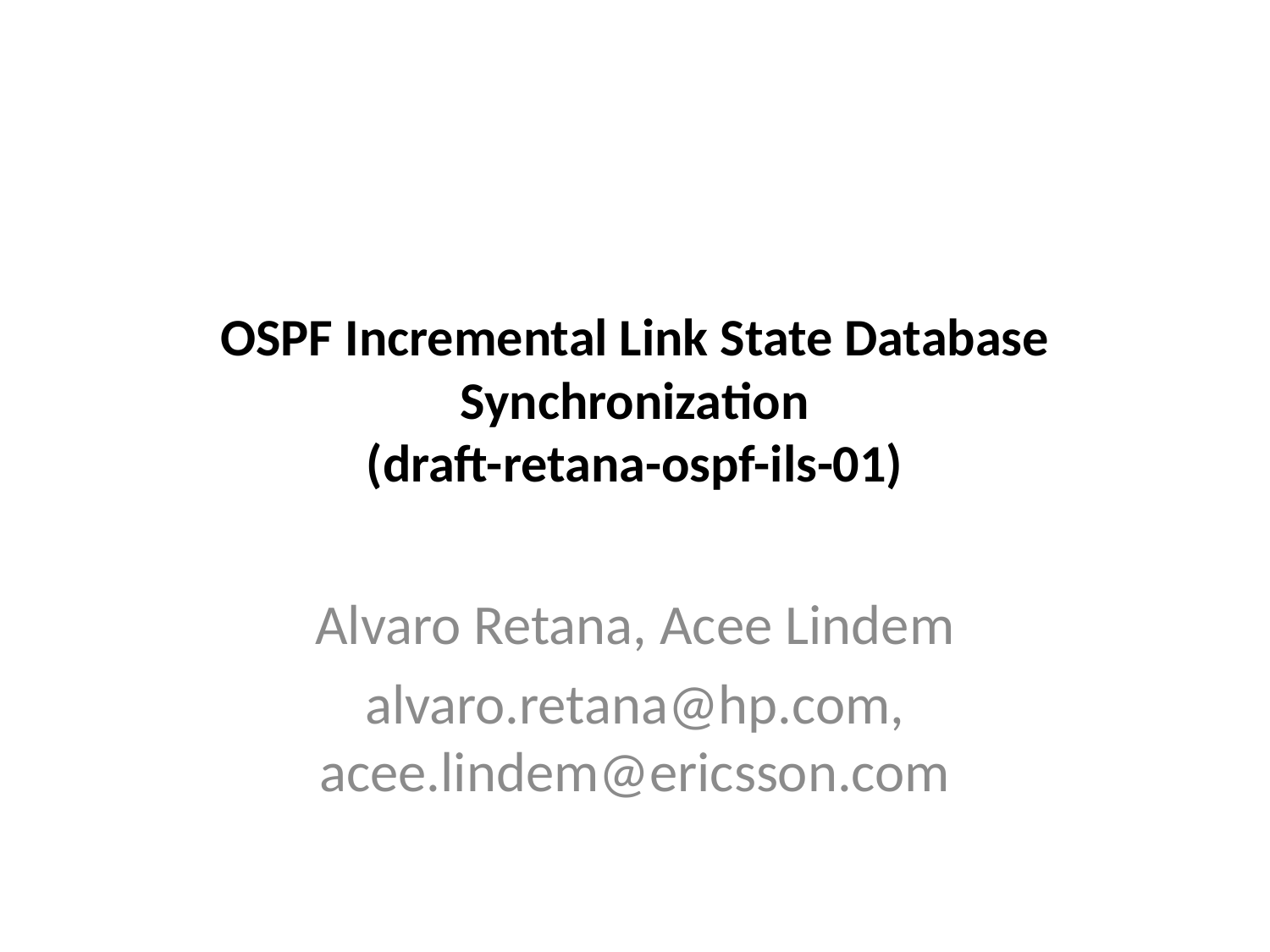

# OSPF Incremental Link State Database Synchronization (draft-retana-ospf-ils-01)
Alvaro Retana, Acee Lindem
alvaro.retana@hp.com, acee.lindem@ericsson.com